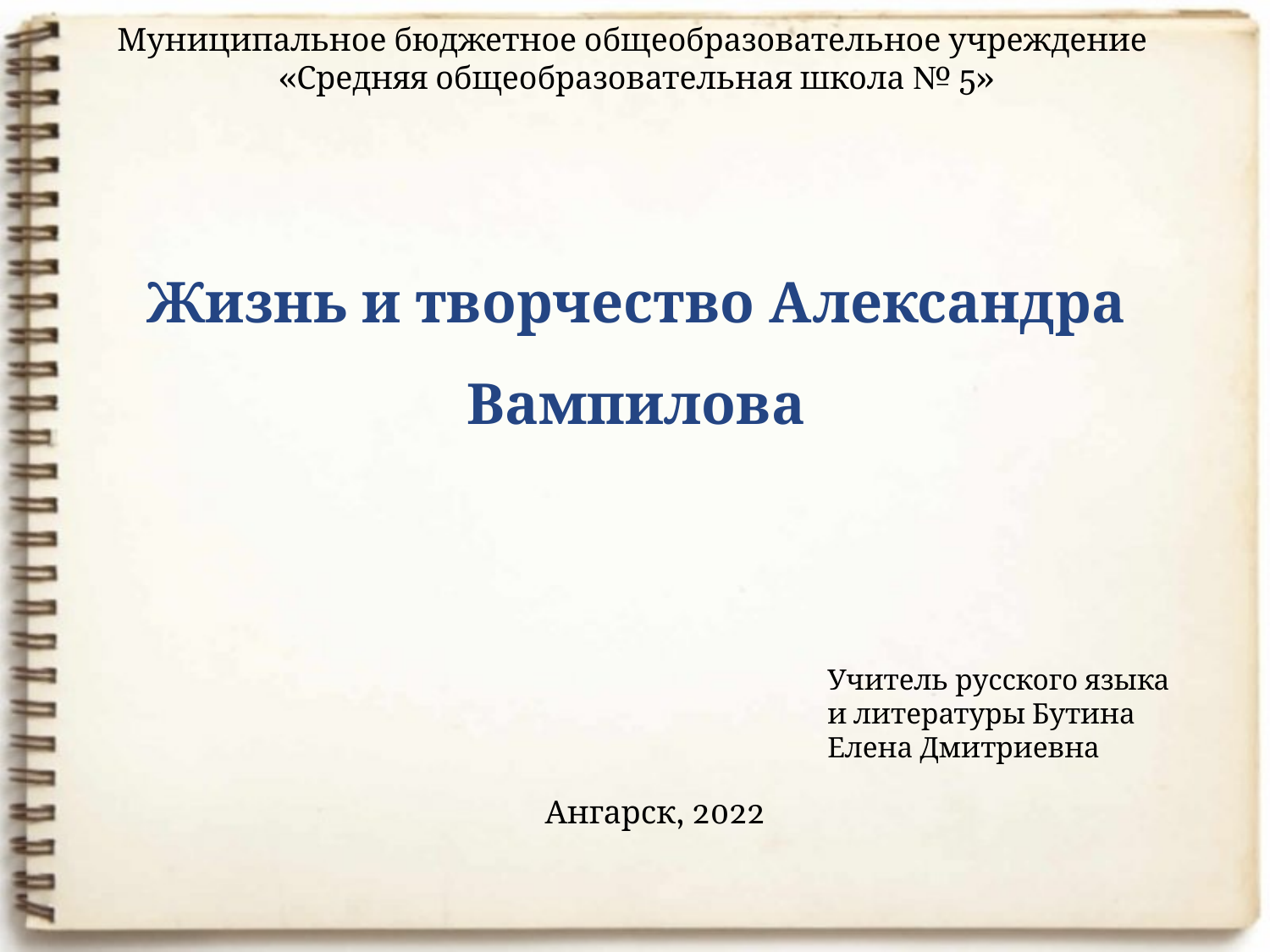

# Муниципальное бюджетное общеобразовательное учреждение «Средняя общеобразовательная школа № 5»
Жизнь и творчество Александра Вампилова
Учитель русского языка и литературы Бутина Елена Дмитриевна
Ангарск, 2022